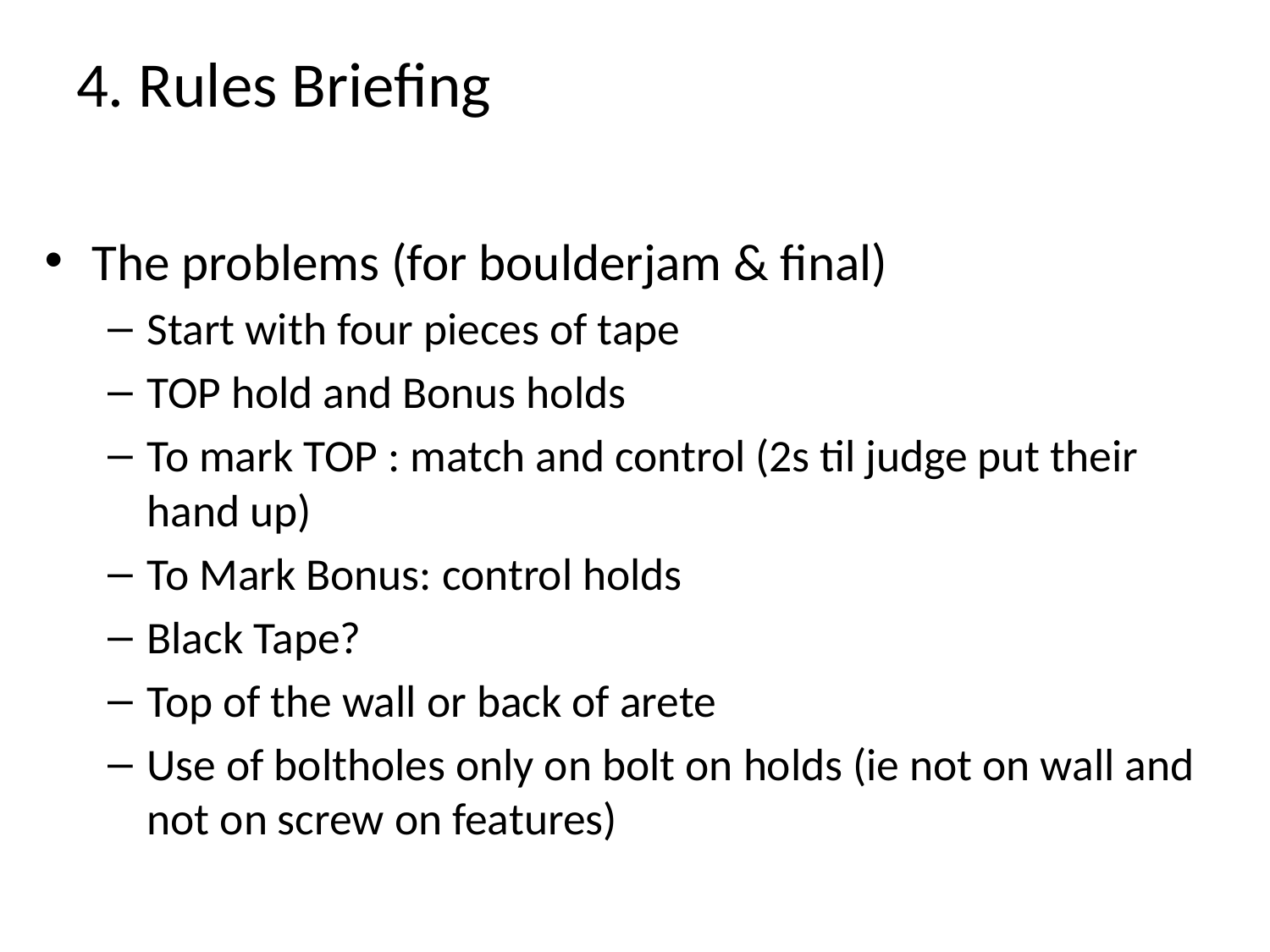

# 4. Rules Briefing
The problems (for boulderjam & final)
Start with four pieces of tape
TOP hold and Bonus holds
To mark TOP : match and control (2s til judge put their hand up)
To Mark Bonus: control holds
Black Tape?
Top of the wall or back of arete
Use of boltholes only on bolt on holds (ie not on wall and not on screw on features)